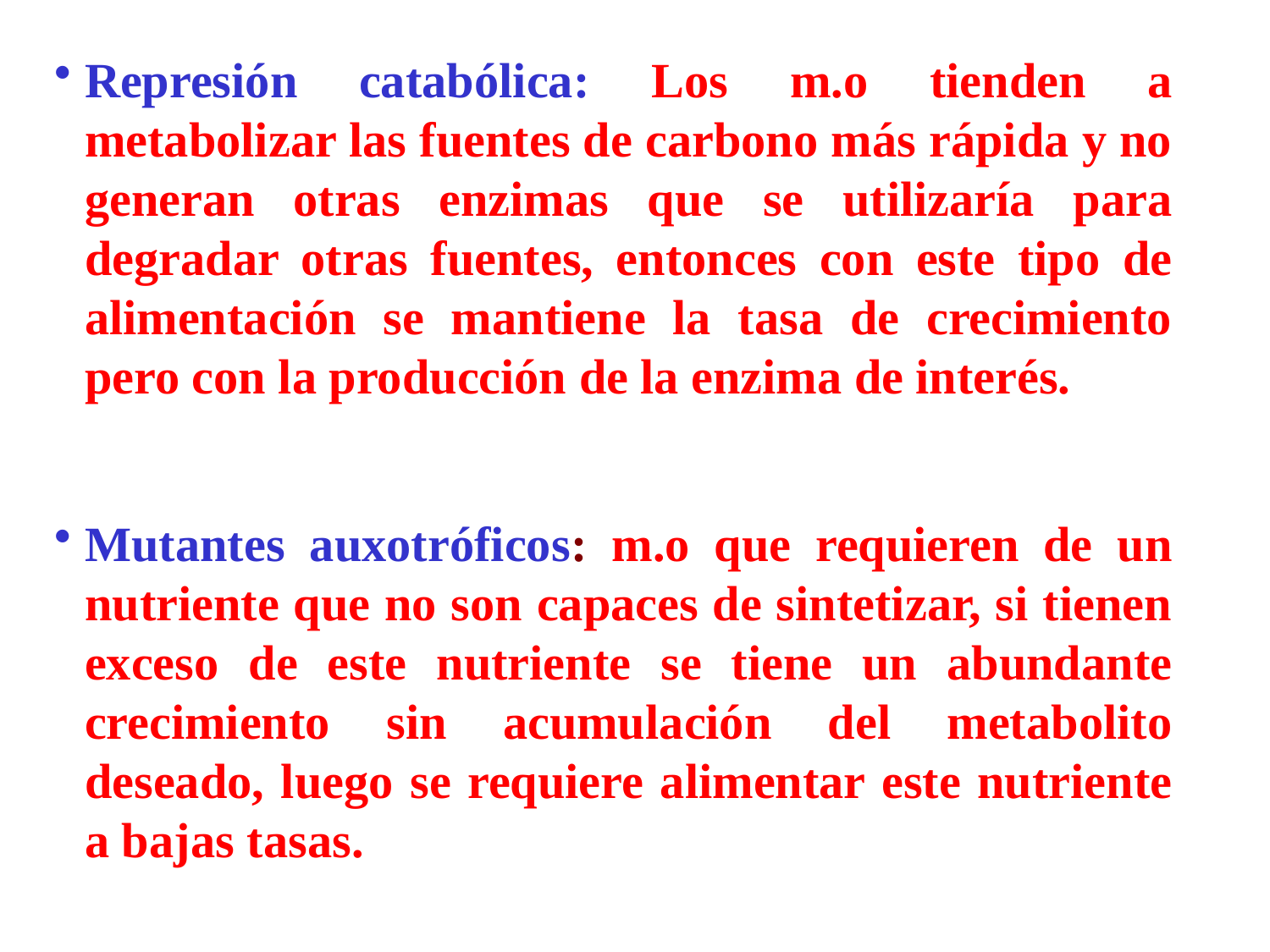

Represión catabólica: Los m.o tienden a metabolizar las fuentes de carbono más rápida y no generan otras enzimas que se utilizaría para degradar otras fuentes, entonces con este tipo de alimentación se mantiene la tasa de crecimiento pero con la producción de la enzima de interés.

Mutantes auxotróficos: m.o que requieren de un nutriente que no son capaces de sintetizar, si tienen exceso de este nutriente se tiene un abundante crecimiento sin acumulación del metabolito deseado, luego se requiere alimentar este nutriente a bajas tasas.